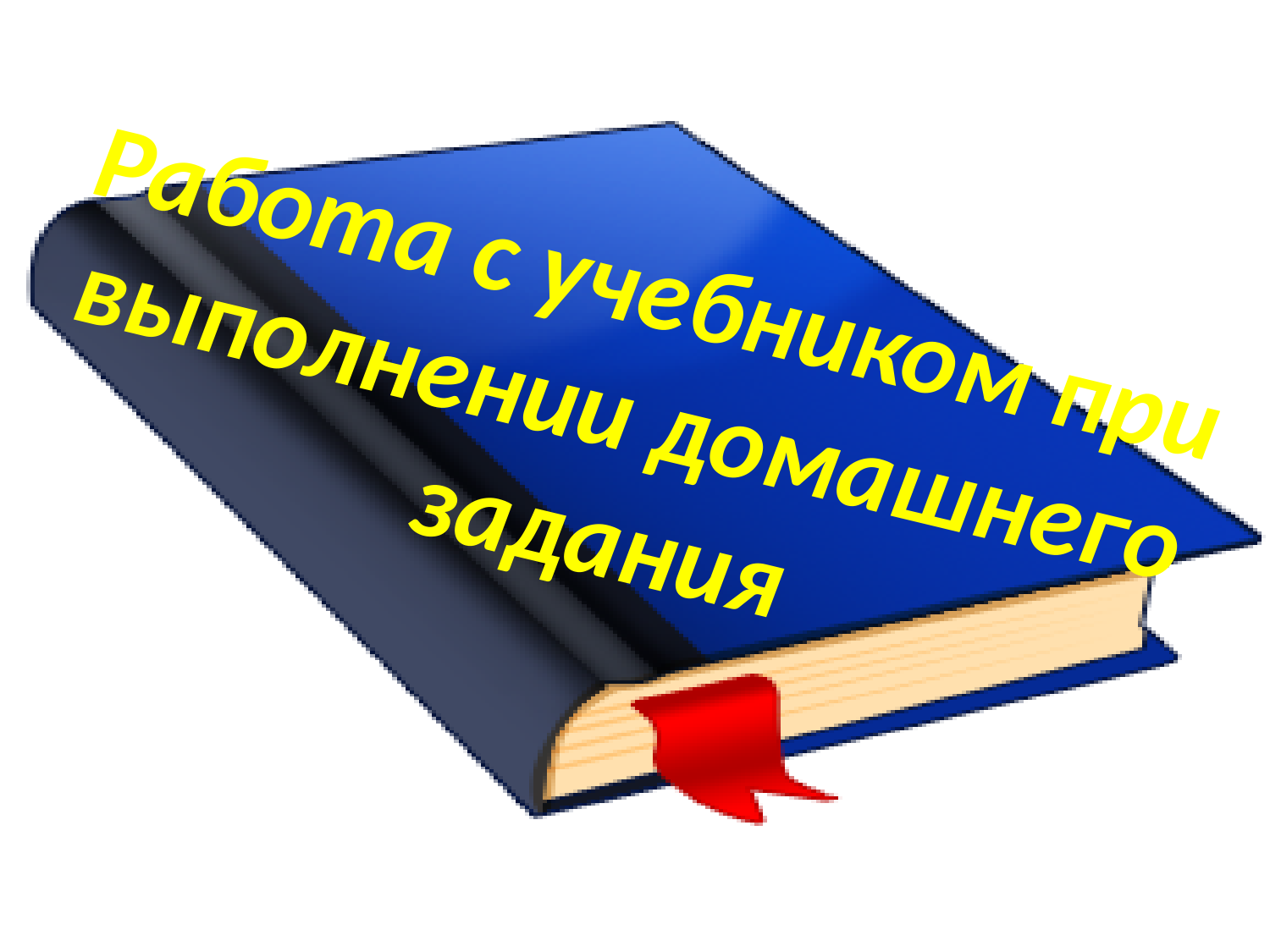

Работа с учебником при выполнении домашнего задания